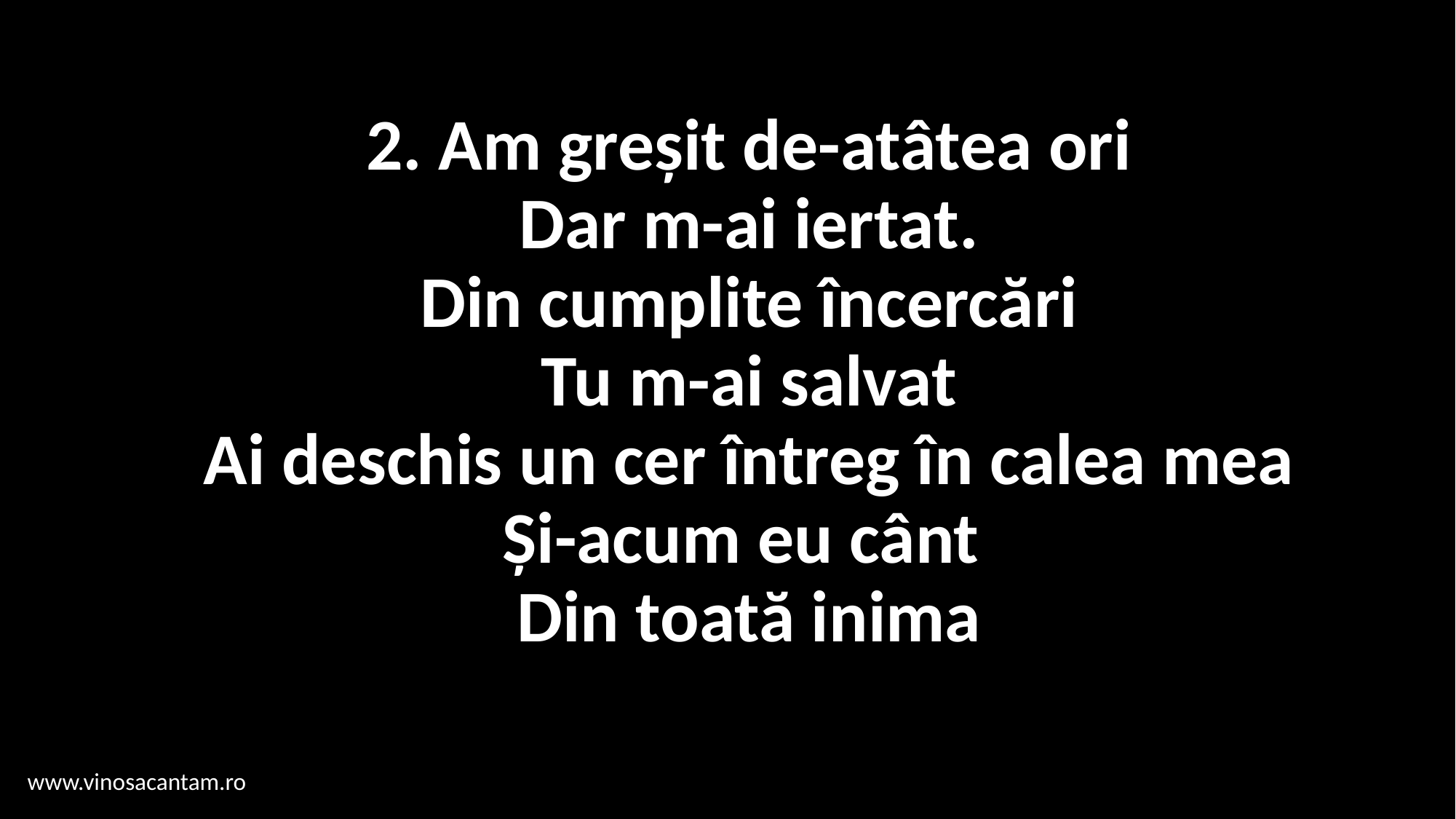

# 2. Am greșit de-atâtea ori Dar m-ai iertat. Din cumplite încercări Tu m-ai salvat Ai deschis un cer întreg în calea mea Și-acum eu cânt Din toată inima
www.vinosacantam.ro